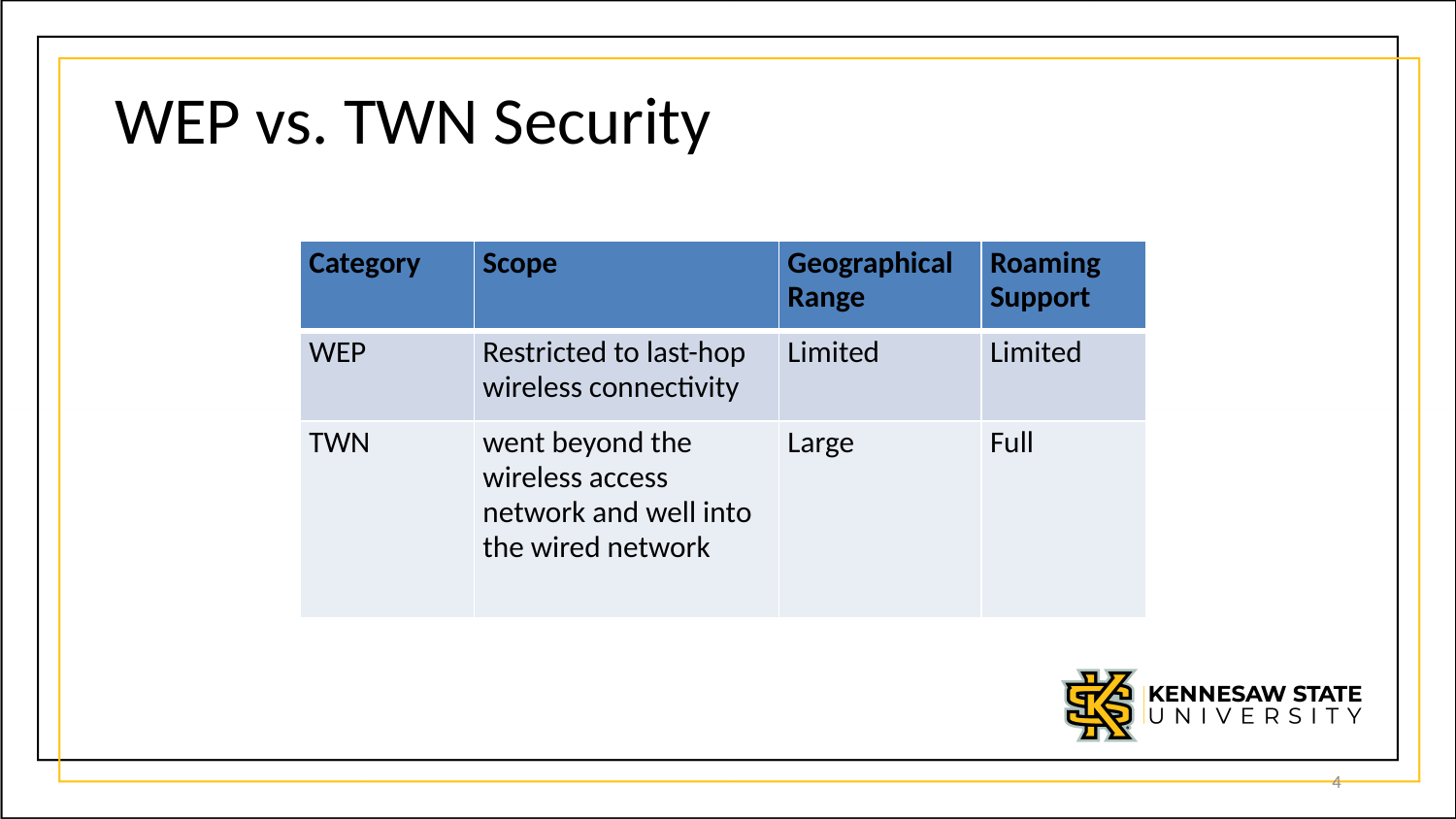

# WEP vs. TWN Security
| Category | Scope | Geographical Range | Roaming Support |
| --- | --- | --- | --- |
| WEP | Restricted to last-hop wireless connectivity | Limited | Limited |
| TWN | went beyond the wireless access network and well into the wired network | Large | Full |
4